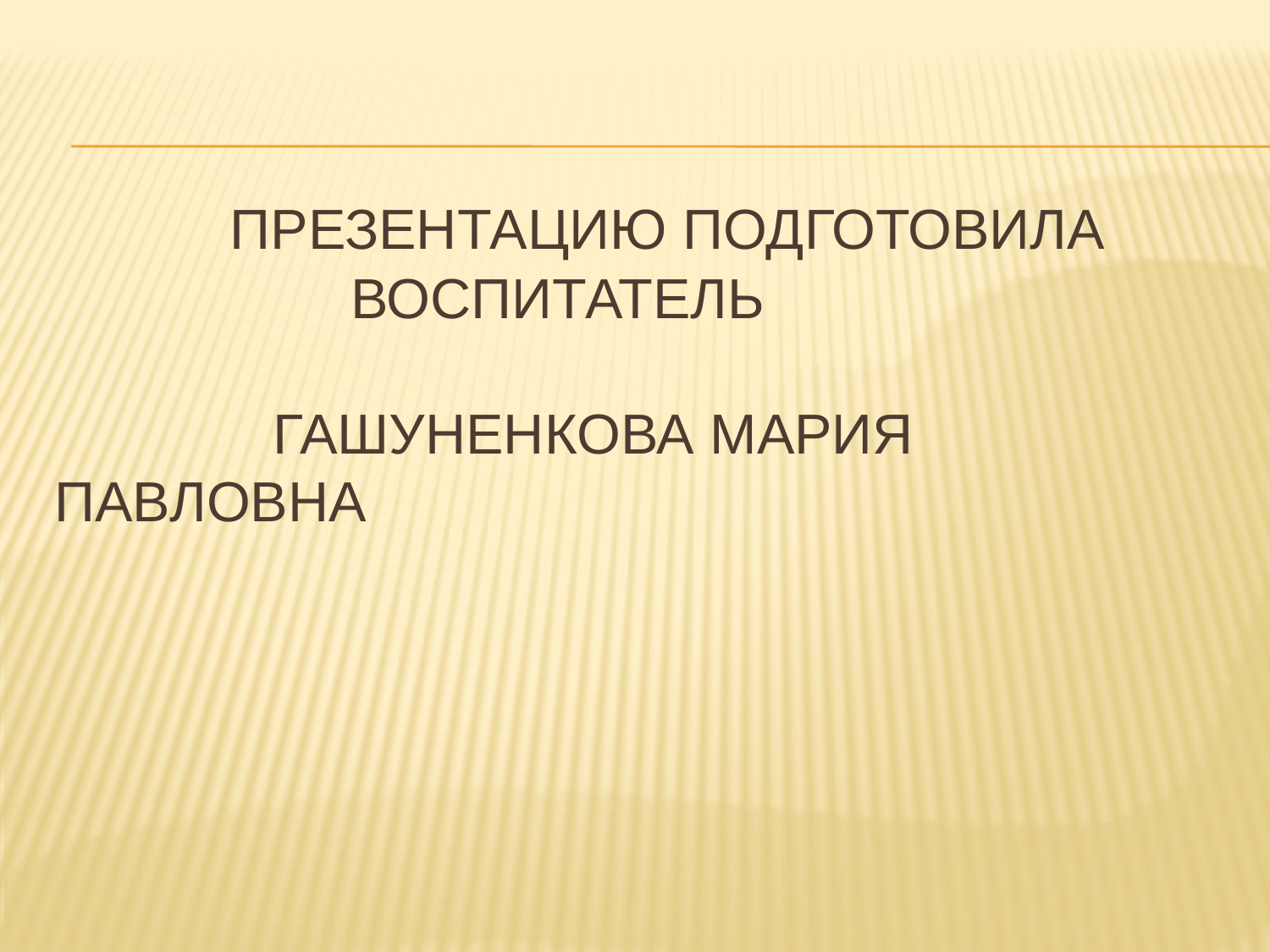

# Презентацию подготовила воспитатель Гашуненкова Мария Павловна